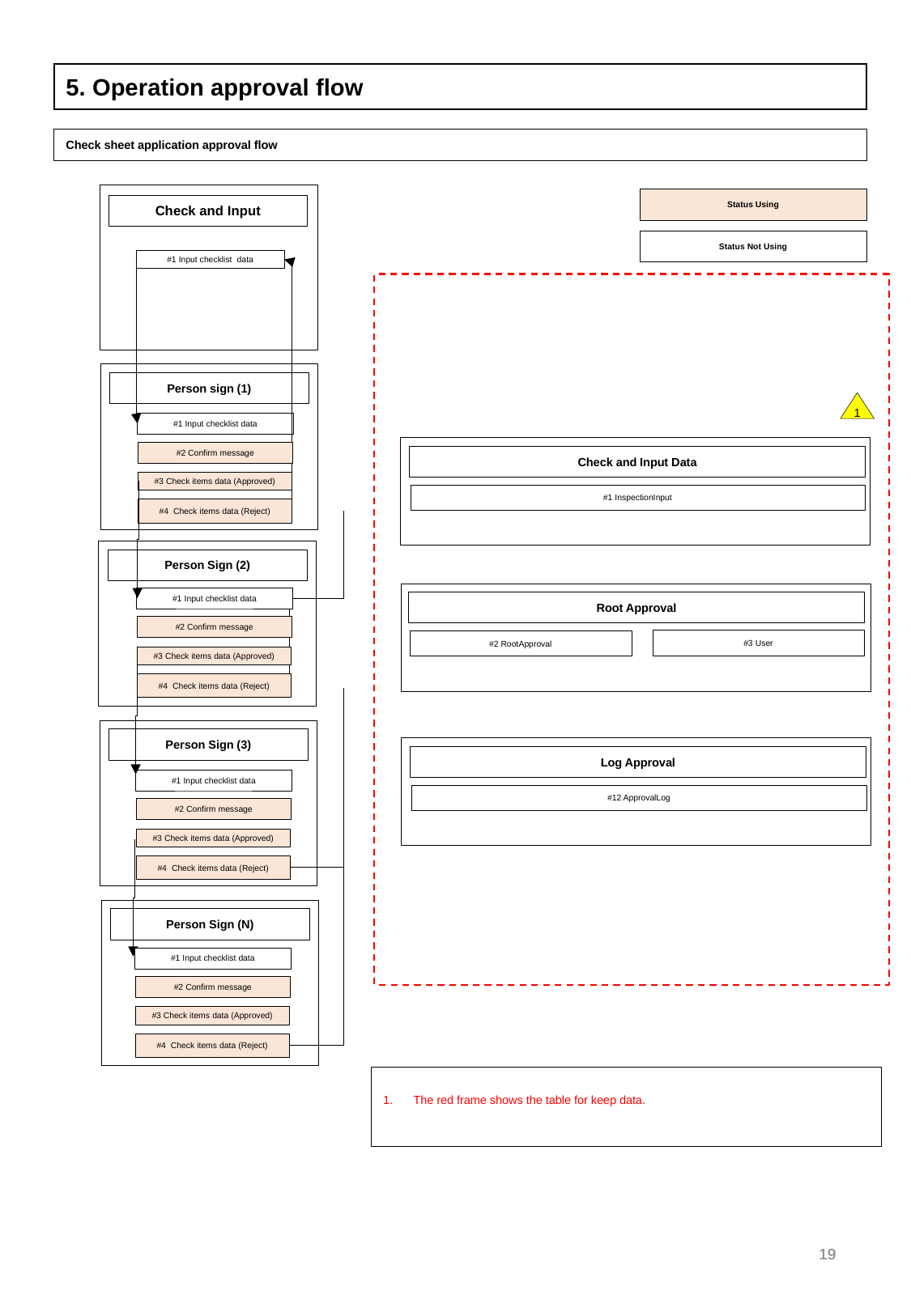

5. Operation approval flow
Check sheet application approval flow

Status Using
Check and Input
Status Not Using
#1 Input checklist  data

Person sign (1)
1
#1 Input checklist data

#2 Confirm message
Check and Input Data
#3 Check items data (Approved)
#1 InspectionInput
#4  Check items data (Reject)

Person Sign (2)

#1 Input checklist data
Root Approval
#2 Confirm message
#3 User
#2 RootApproval
#3 Check items data (Approved)
#4  Check items data (Reject)

Person Sign (3)

Log Approval
#1 Input checklist data
#12 ApprovalLog
#2 Confirm message
#3 Check items data (Approved)
#4  Check items data (Reject)

Person Sign (N)
#1 Input checklist data
#2 Confirm message
#3 Check items data (Approved)
#4  Check items data (Reject)
The red frame shows the table for keep data.

19
19